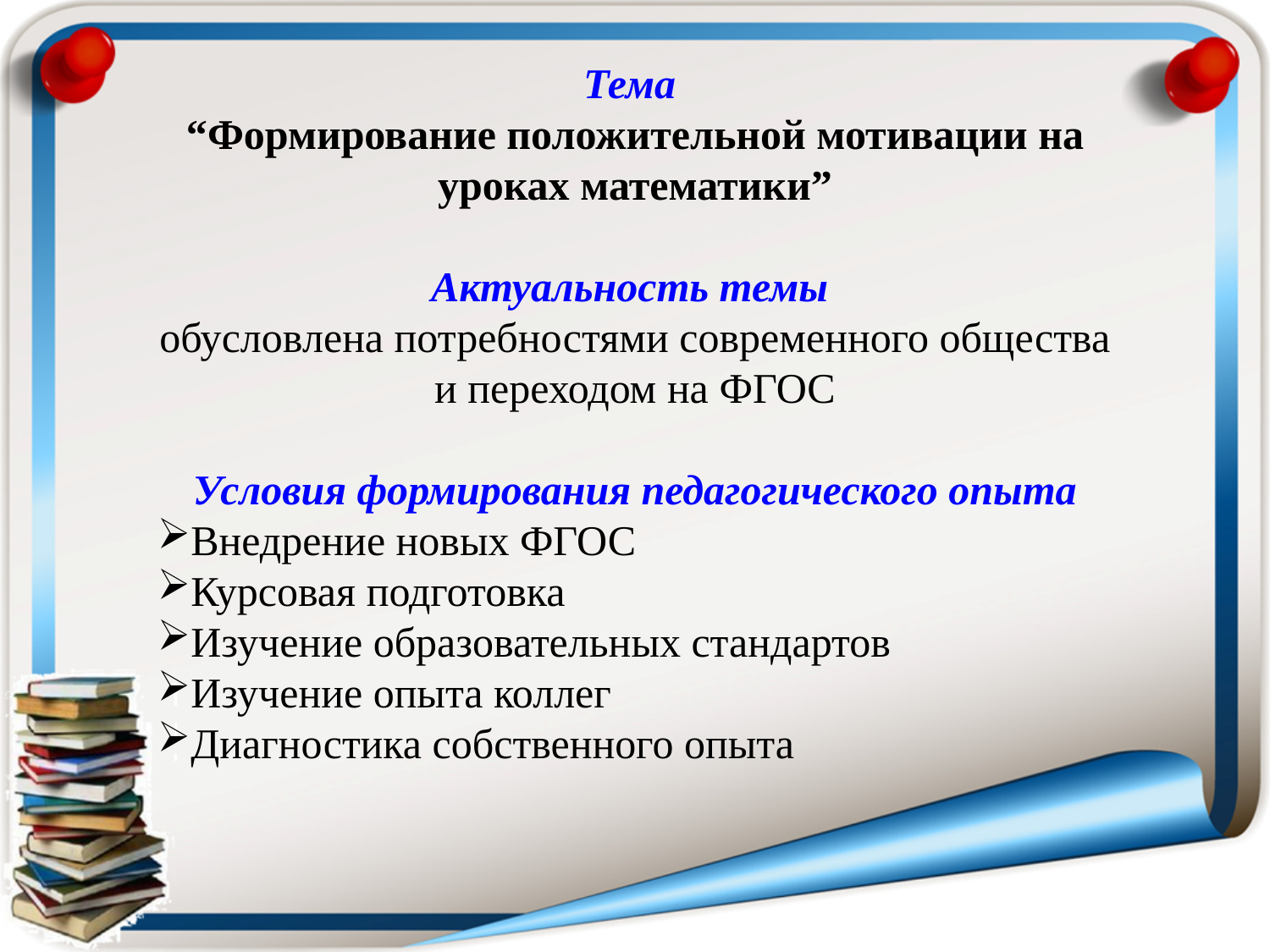

Тема
“Формирование положительной мотивации на уроках математики”

Актуальность темы
обусловлена потребностями современного общества и переходом на ФГОС

Условия формирования педагогического опыта
Внедрение новых ФГОС
Курсовая подготовка
Изучение образовательных стандартов
Изучение опыта коллег
Диагностика собственного опыта